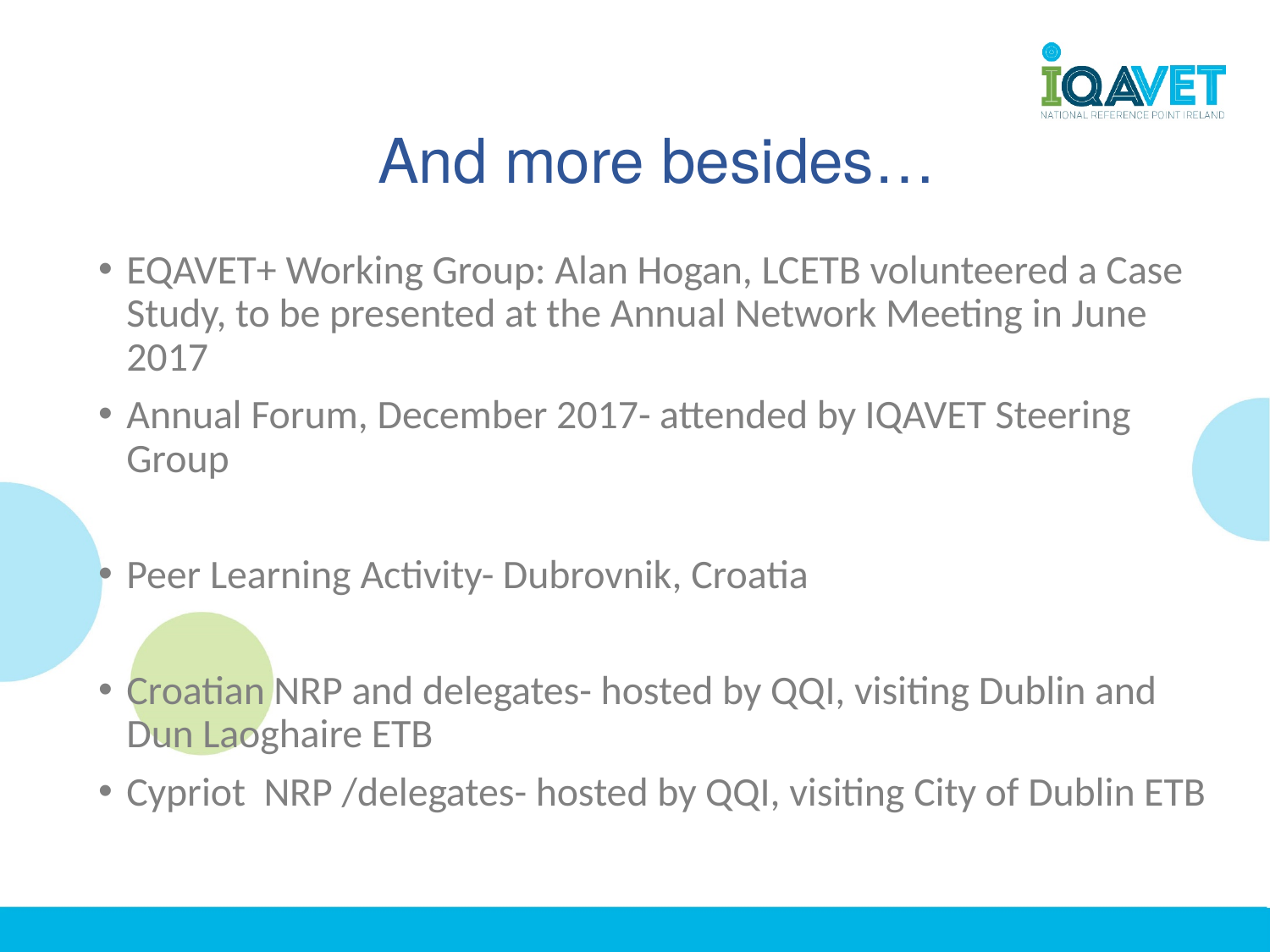

# And more besides…
EQAVET+ Working Group: Alan Hogan, LCETB volunteered a Case Study, to be presented at the Annual Network Meeting in June 2017
Annual Forum, December 2017- attended by IQAVET Steering Group

Peer Learning Activity- Dubrovnik, Croatia

Croatian NRP and delegates- hosted by QQI, visiting Dublin and Dun Laoghaire ETB
Cypriot  NRP /delegates- hosted by QQI, visiting City of Dublin ETB